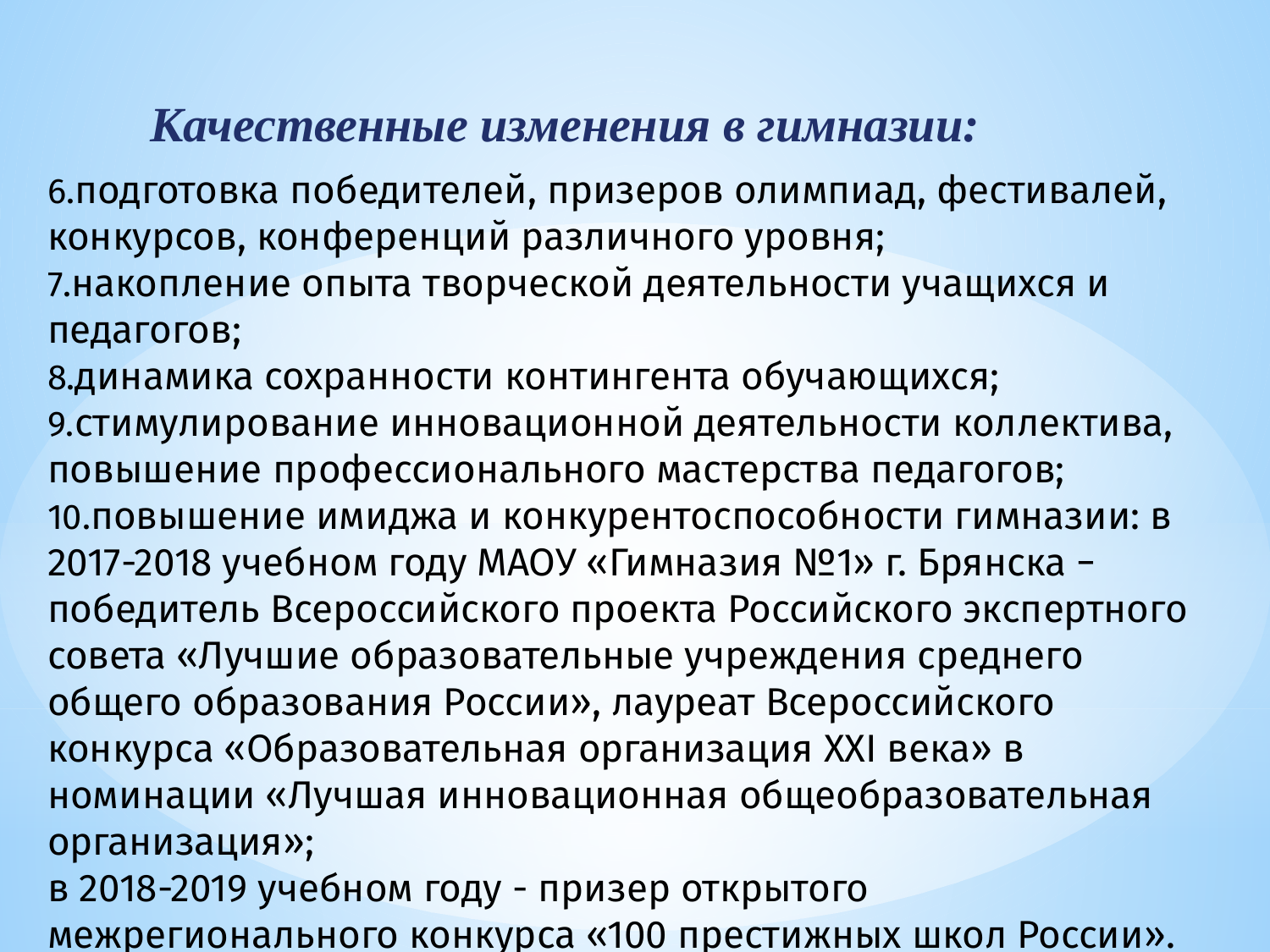

Качественные изменения в гимназии:
6.подготовка победителей, призеров олимпиад, фестивалей, конкурсов, конференций различного уровня;
7.накопление опыта творческой деятельности учащихся и педагогов;
8.динамика сохранности контингента обучающихся;
9.стимулирование инновационной деятельности коллектива, повышение профессионального мастерства педагогов;
10.повышение имиджа и конкурентоспособности гимназии: в 2017-2018 учебном году МАОУ «Гимназия №1» г. Брянска −  победитель Всероссийского проекта Российского экспертного совета «Лучшие образовательные учреждения среднего общего образования России», лауреат Всероссийского конкурса «Образовательная организация XXI века» в номинации «Лучшая инновационная общеобразовательная организация»;
в 2018-2019 учебном году - призер открытого межрегионального конкурса «100 престижных школ России».